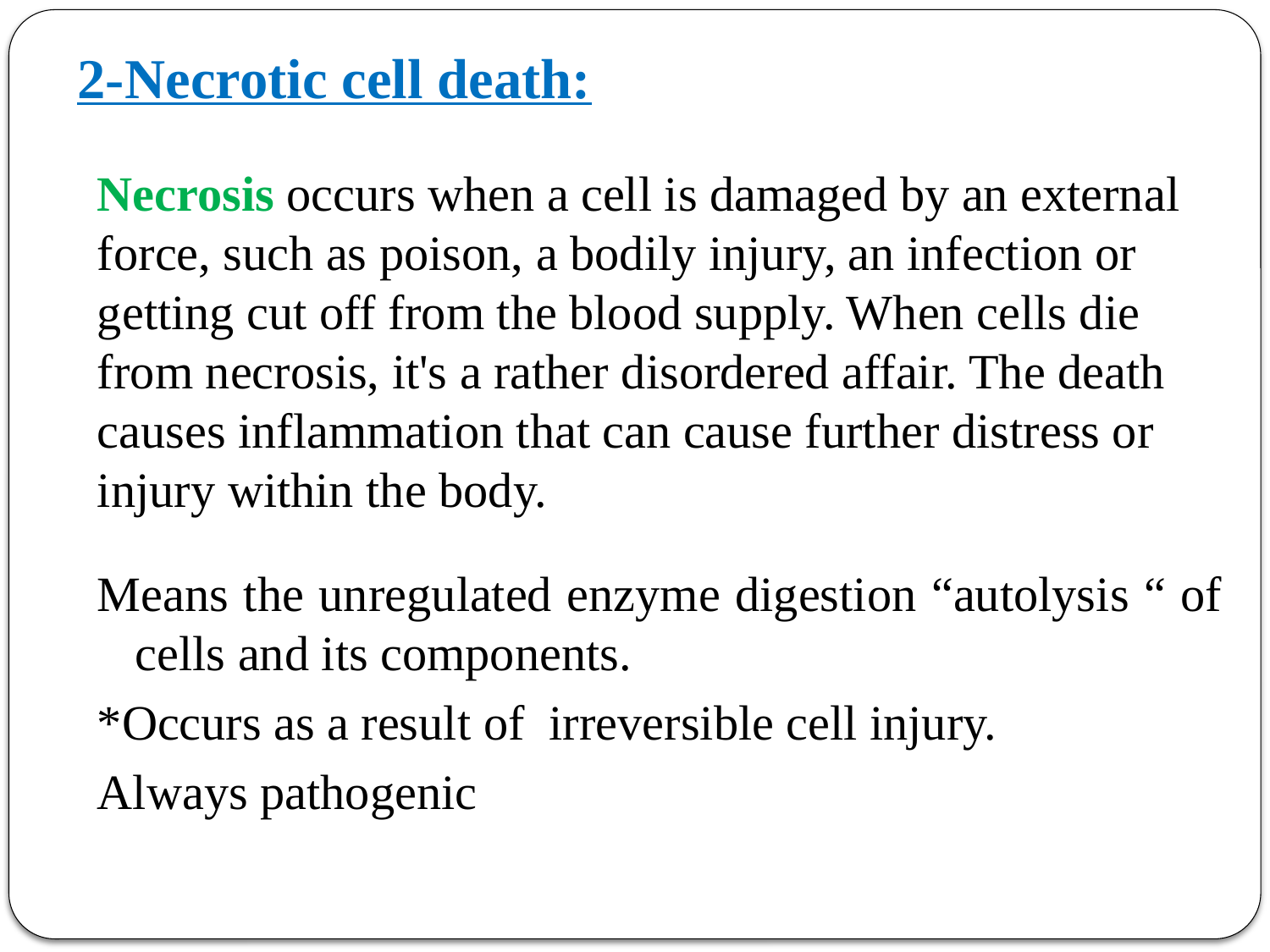

2-Necrotic cell death:

Necrosis occurs when a cell is damaged by an external force, such as poison, a bodily injury, an infection or getting cut off from the blood supply. When cells die from necrosis, it's a rather disordered affair. The death causes inflammation that can cause further distress or injury within the body.
Means the unregulated enzyme digestion “autolysis “ of cells and its components.
*Occurs as a result of  irreversible cell injury.
Always pathogenic